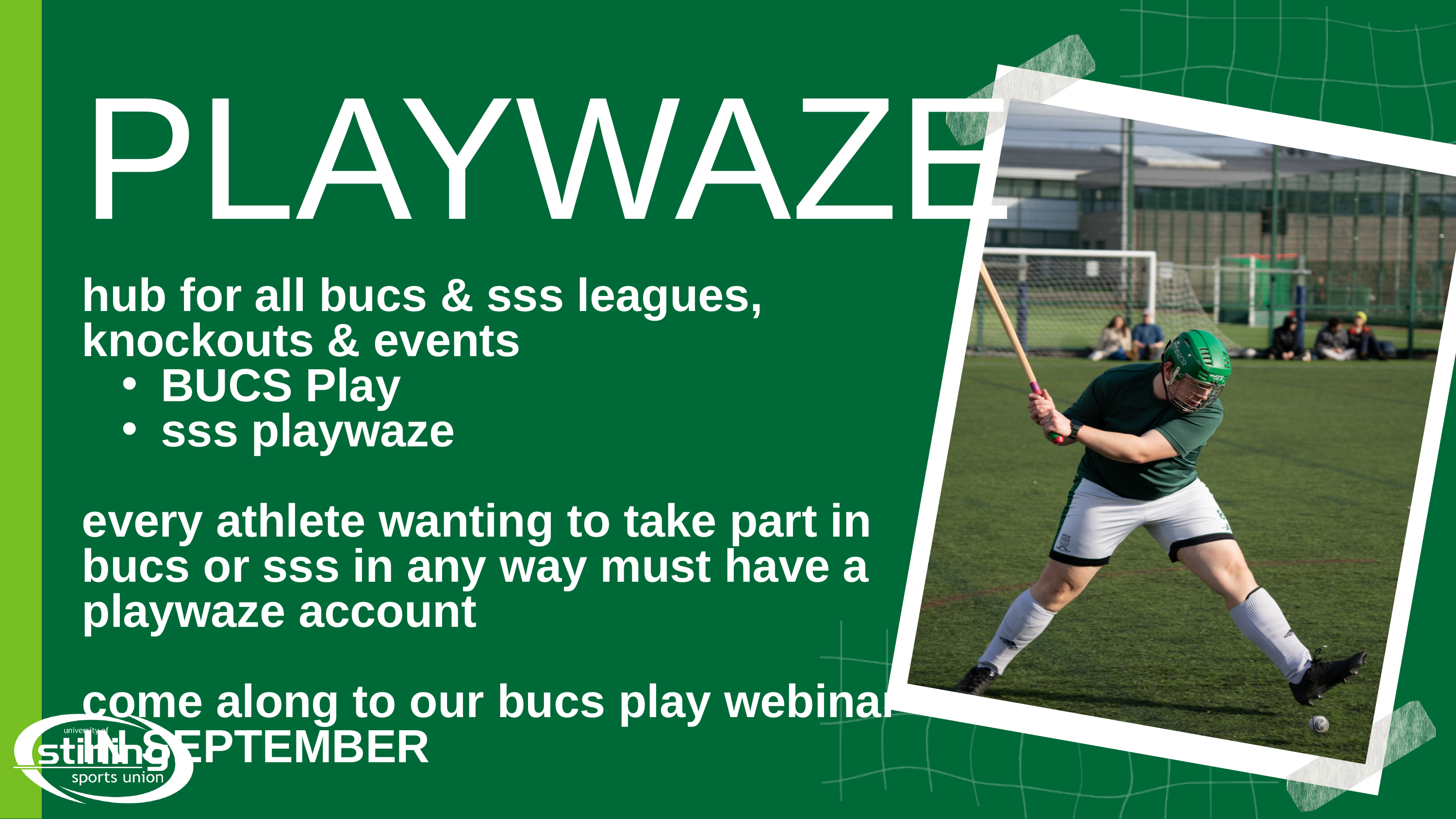

PLAYWAZE

hub for all bucs & sss leagues, knockouts & events
BUCS Play
sss playwaze

every athlete wanting to take part in bucs or sss in any way must have a playwaze account

come along to our bucs play webinar IN SEPTEMBER